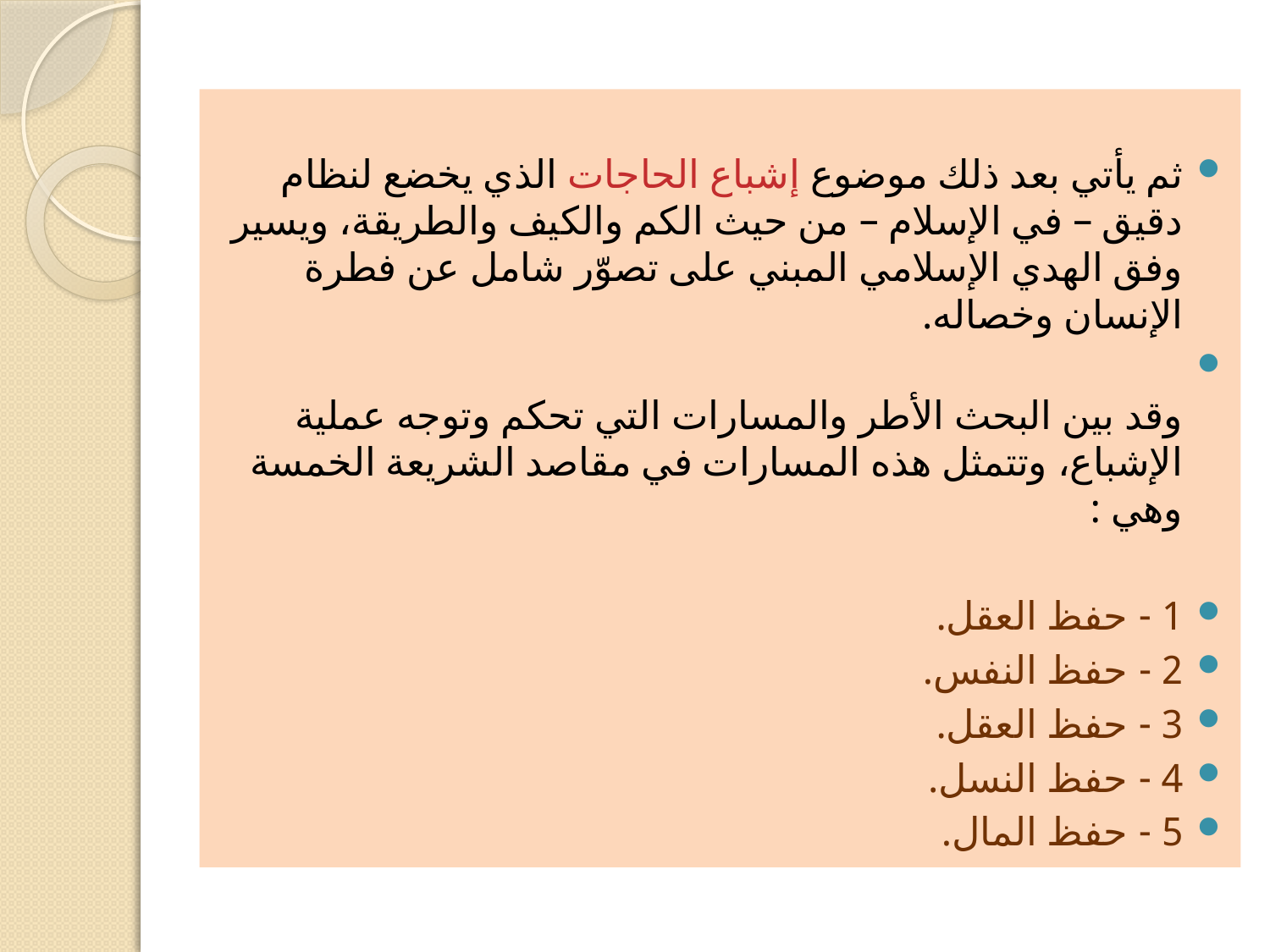

ثم يأتي بعد ذلك موضوع إشباع الحاجات الذي يخضع لنظام دقيق – في الإسلام – من حيث الكم والكيف والطريقة، ويسير وفق الهدي الإسلامي المبني على تصوّر شامل عن فطرة الإنسان وخصاله.
وقد بين البحث الأطر والمسارات التي تحكم وتوجه عملية الإشباع، وتتمثل هذه المسارات في مقاصد الشريعة الخمسة وهي :

1 - حفظ العقل.
2 - حفظ النفس.
3 - حفظ العقل.
4 - حفظ النسل.
5 - حفظ المال.